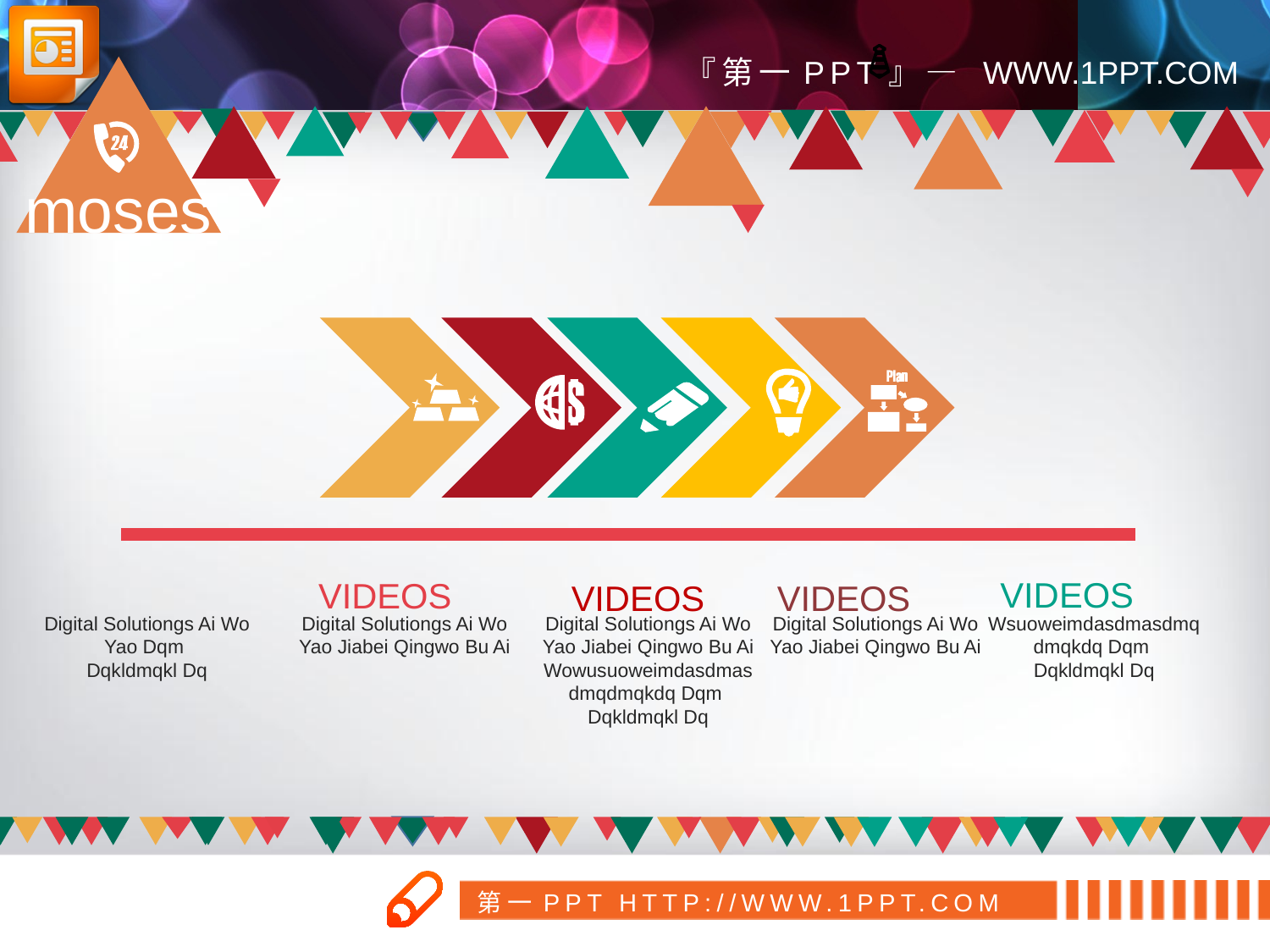

moses

 VIDEOS
 VIDEOS
 VIDEOS
 VIDEOS
Digital Solutiongs Ai Wo Yao Dqm
Dqkldmqkl Dq
Wsuoweimdasdmasdmqdmqkdq Dqm
Dqkldmqkl Dq
Digital Solutiongs Ai Wo Yao Jiabei Qingwo Bu Ai
Digital Solutiongs Ai Wo Yao Jiabei Qingwo Bu Ai Wowusuoweimdasdmasdmqdmqkdq Dqm
Dqkldmqkl Dq
Digital Solutiongs Ai Wo Yao Jiabei Qingwo Bu Ai